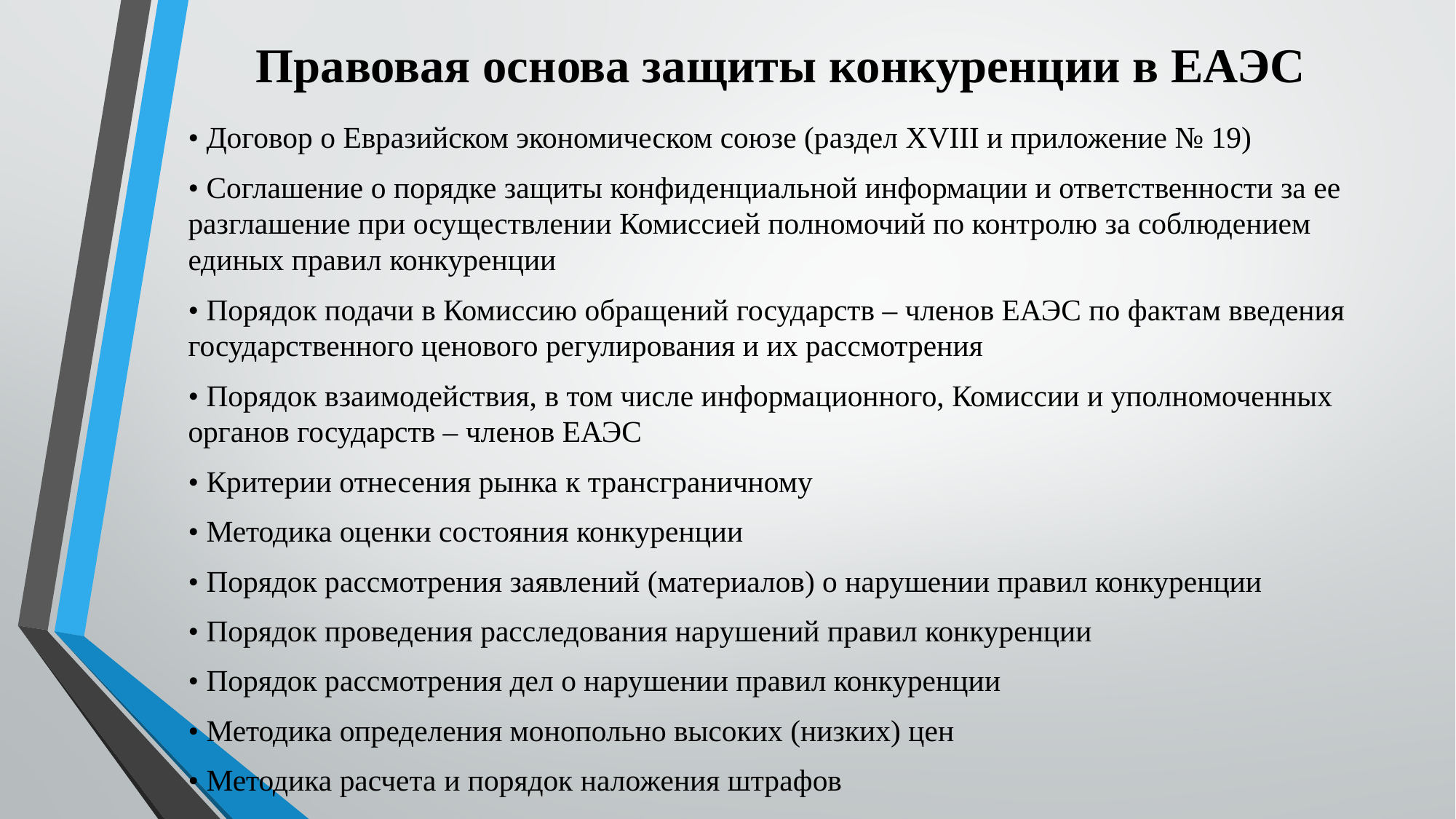

# Правовая основа защиты конкуренции в ЕАЭС
• Договор о Евразийском экономическом союзе (раздел XVIII и приложение № 19)
• Соглашение о порядке защиты конфиденциальной информации и ответственности за ее разглашение при осуществлении Комиссией полномочий по контролю за соблюдением единых правил конкуренции
• Порядок подачи в Комиссию обращений государств – членов ЕАЭС по фактам введения государственного ценового регулирования и их рассмотрения
• Порядок взаимодействия, в том числе информационного, Комиссии и уполномоченных органов государств – членов ЕАЭС
• Критерии отнесения рынка к трансграничному
• Методика оценки состояния конкуренции
• Порядок рассмотрения заявлений (материалов) о нарушении правил конкуренции
• Порядок проведения расследования нарушений правил конкуренции
• Порядок рассмотрения дел о нарушении правил конкуренции
• Методика определения монопольно высоких (низких) цен
• Методика расчета и порядок наложения штрафов